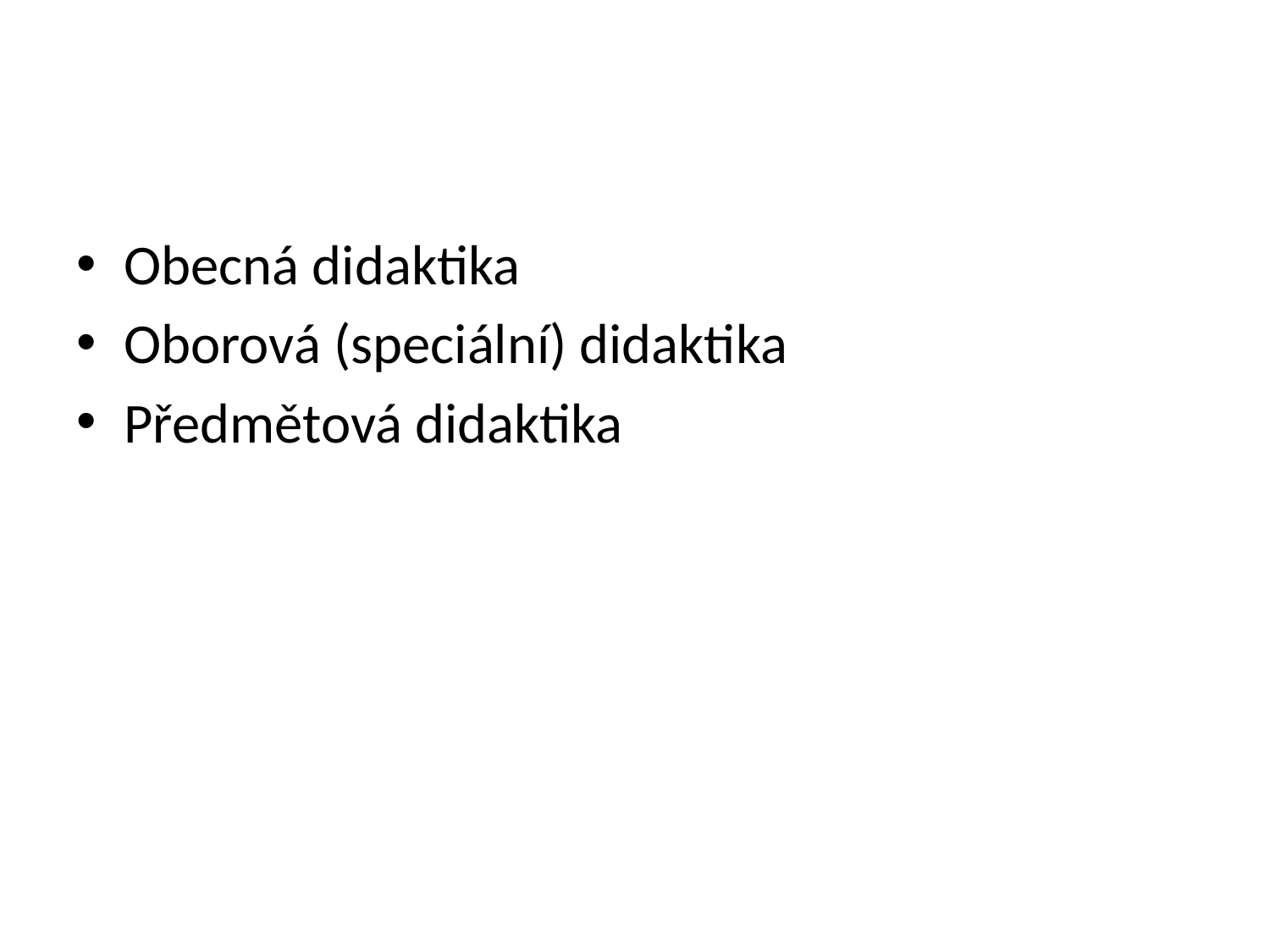

#
Obecná didaktika
Oborová (speciální) didaktika
Předmětová didaktika